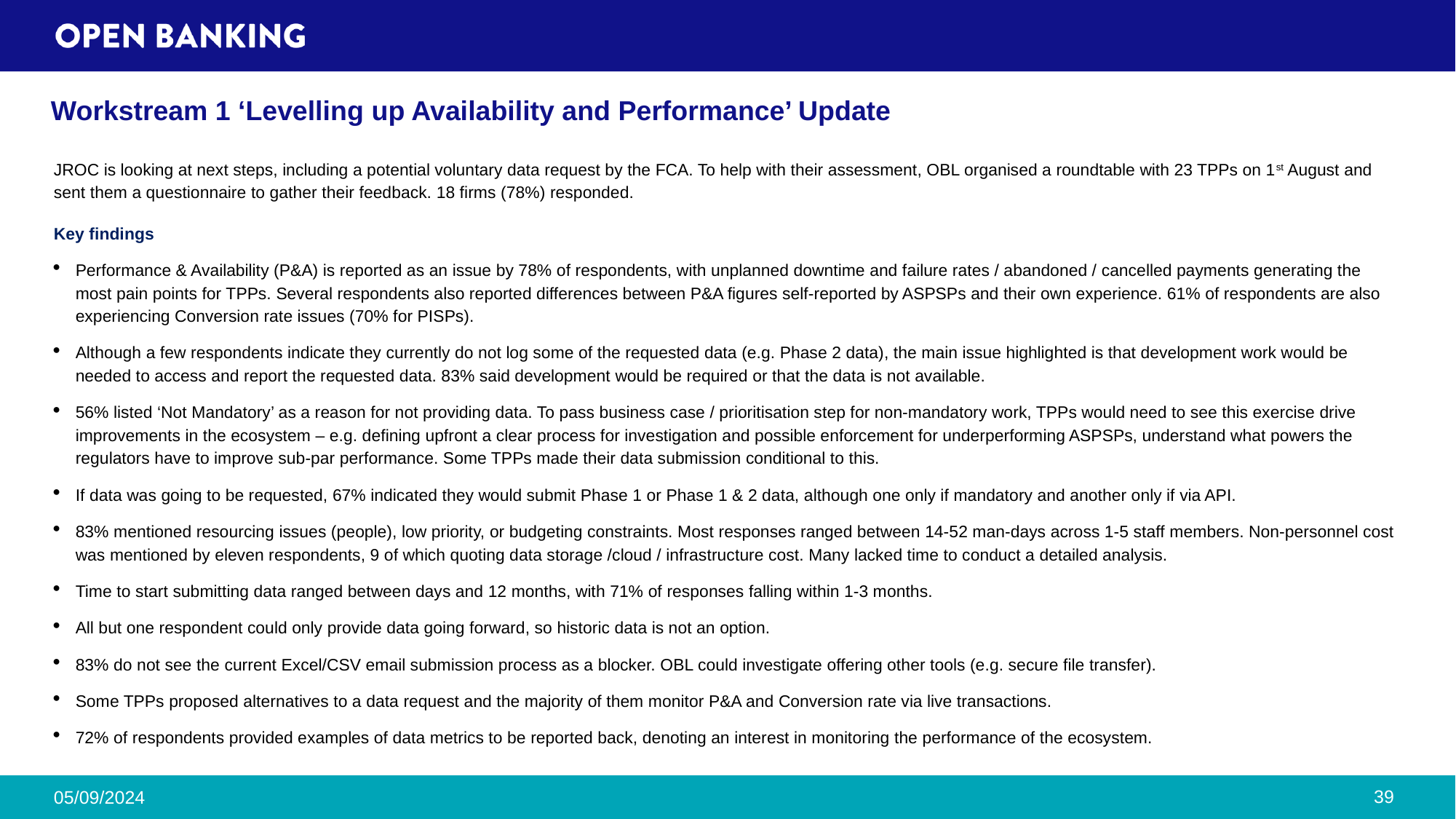

# Workstream 1 ‘Levelling up Availability and Performance’ Update
JROC is looking at next steps, including a potential voluntary data request by the FCA. To help with their assessment, OBL organised a roundtable with 23 TPPs on 1st August and sent them a questionnaire to gather their feedback. 18 firms (78%) responded.
Key findings
Performance & Availability (P&A) is reported as an issue by 78% of respondents, with unplanned downtime and failure rates / abandoned / cancelled payments generating the most pain points for TPPs. Several respondents also reported differences between P&A figures self-reported by ASPSPs and their own experience. 61% of respondents are also experiencing Conversion rate issues (70% for PISPs).
Although a few respondents indicate they currently do not log some of the requested data (e.g. Phase 2 data), the main issue highlighted is that development work would be needed to access and report the requested data. 83% said development would be required or that the data is not available.
56% listed ‘Not Mandatory’ as a reason for not providing data. To pass business case / prioritisation step for non-mandatory work, TPPs would need to see this exercise drive improvements in the ecosystem – e.g. defining upfront a clear process for investigation and possible enforcement for underperforming ASPSPs, understand what powers the regulators have to improve sub-par performance. Some TPPs made their data submission conditional to this.
If data was going to be requested, 67% indicated they would submit Phase 1 or Phase 1 & 2 data, although one only if mandatory and another only if via API.
83% mentioned resourcing issues (people), low priority, or budgeting constraints. Most responses ranged between 14-52 man-days across 1-5 staff members. Non-personnel cost was mentioned by eleven respondents, 9 of which quoting data storage /cloud / infrastructure cost. Many lacked time to conduct a detailed analysis.
Time to start submitting data ranged between days and 12 months, with 71% of responses falling within 1-3 months.
All but one respondent could only provide data going forward, so historic data is not an option.
83% do not see the current Excel/CSV email submission process as a blocker. OBL could investigate offering other tools (e.g. secure file transfer).
Some TPPs proposed alternatives to a data request and the majority of them monitor P&A and Conversion rate via live transactions.
72% of respondents provided examples of data metrics to be reported back, denoting an interest in monitoring the performance of the ecosystem.

39
05/09/2024